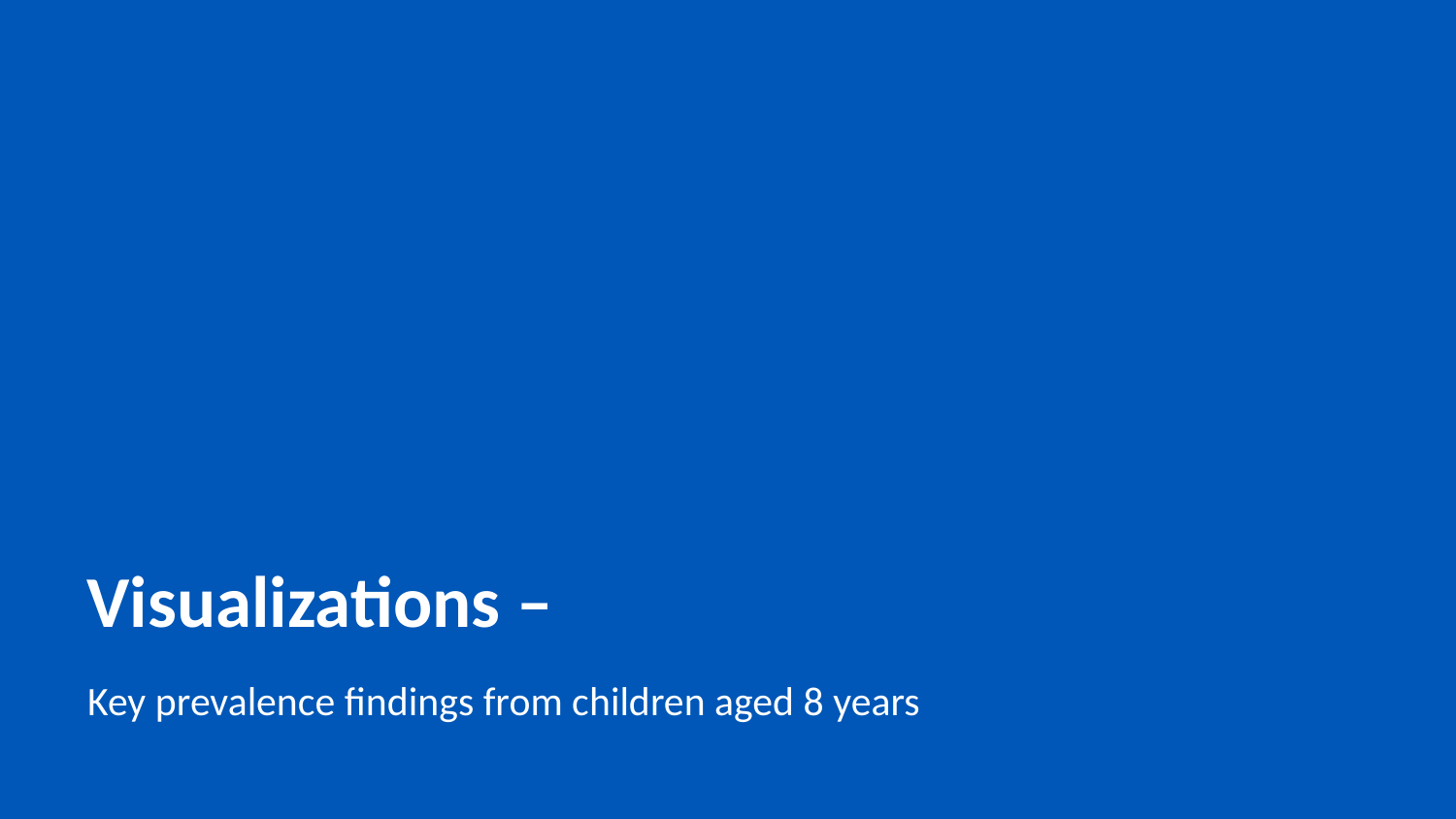

# Visualizations –
Key prevalence findings from children aged 8 years